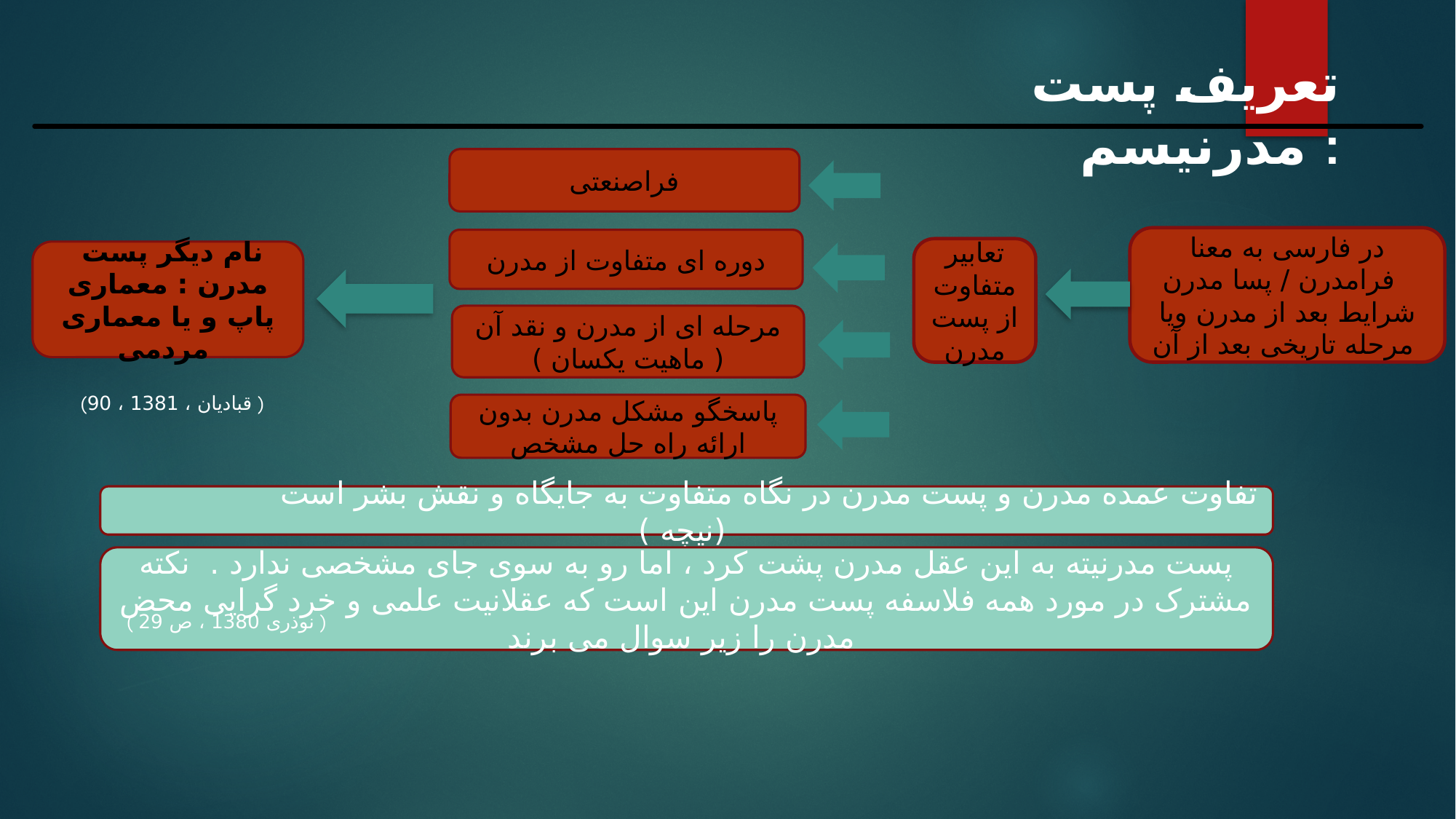

تعریف پست مدرنیسم :
فراصنعتی

در فارسی به معنا فرامدرن / پسا مدرن
شرایط بعد از مدرن ویا مرحله تاریخی بعد از آن
دوره ای متفاوت از مدرن
تعابیر متفاوت از پست مدرن
 نام دیگر پست مدرن : معماری پاپ و یا معماری مردمی

مرحله ای از مدرن و نقد آن ( ماهیت یکسان )

(قبادیان ، 1381 ، 90 )
پاسخگو مشکل مدرن بدون ارائه راه حل مشخص

تفاوت عمده مدرن و پست مدرن در نگاه متفاوت به جایگاه و نقش بشر است                  (نیچه )
پست مدرنیته به این عقل مدرن پشت کرد ، اما رو به سوی جای مشخصی ندارد .  نکته مشترک در مورد همه فلاسفه پست مدرن این است که عقلانیت علمی و خرد گرایی محض مدرن را زیر سوال می برند
( نوذری 1380 ، ص 29 )